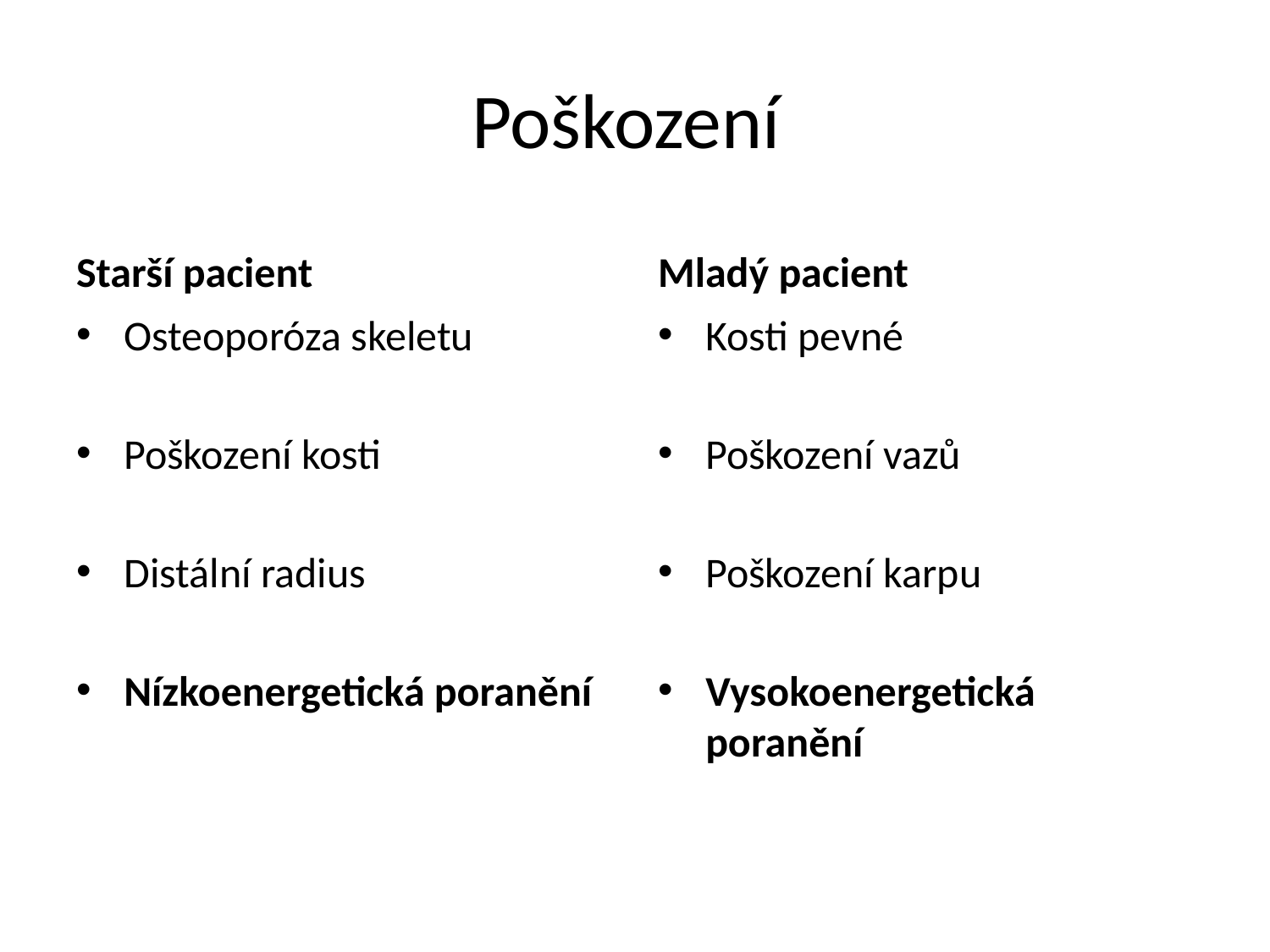

# Poškození
Starší pacient
Mladý pacient
Osteoporóza skeletu

Poškození kosti

Distální radius

Nízkoenergetická poranění

Kosti pevné

Poškození vazů

Poškození karpu

Vysokoenergetická poranění